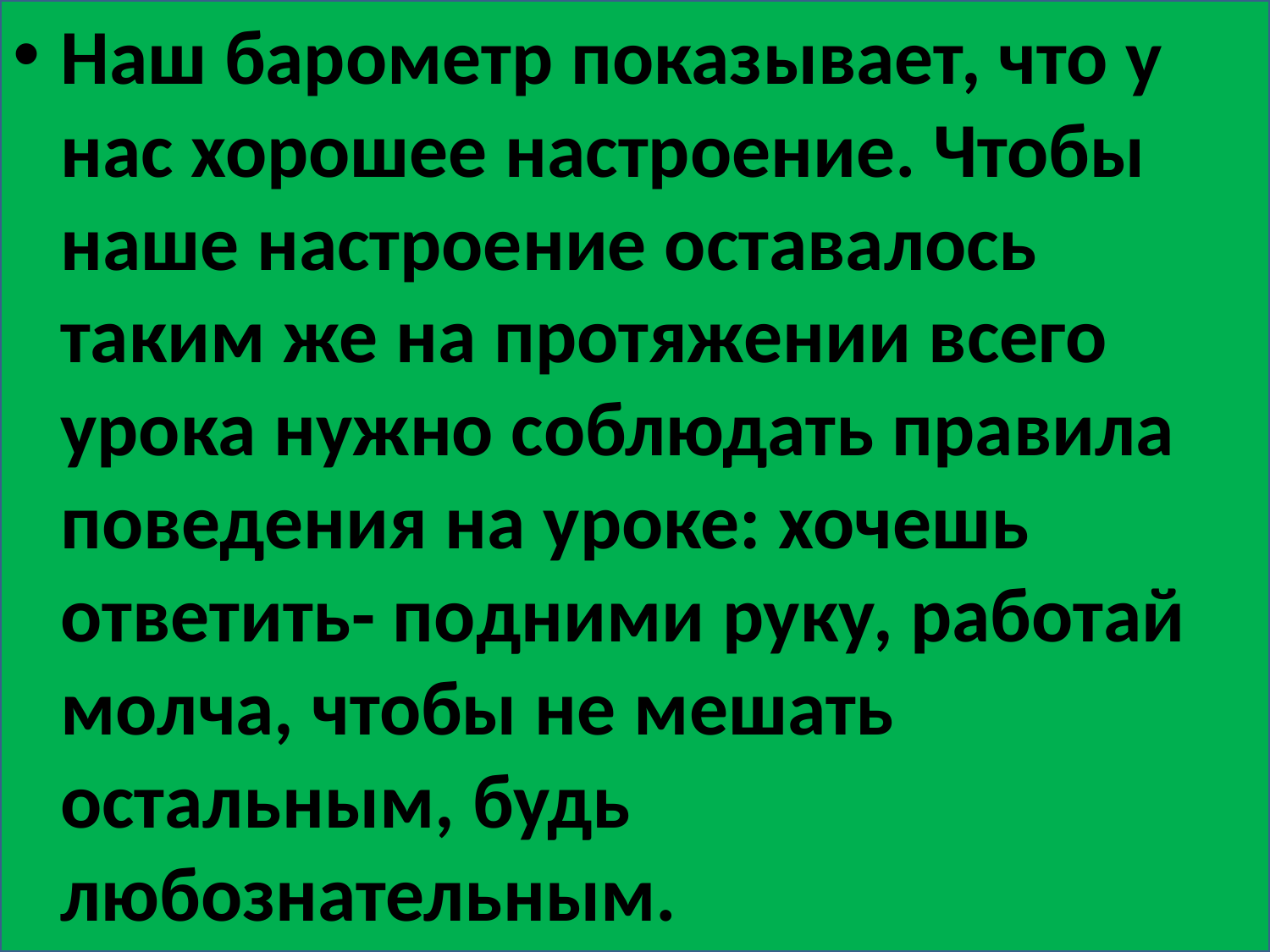

Наш барометр показывает, что у нас хорошее настроение. Чтобы наше настроение оставалось таким же на протяжении всего урока нужно соблюдать правила поведения на уроке: хочешь ответить- подними руку, работай молча, чтобы не мешать остальным, будь любознательным.